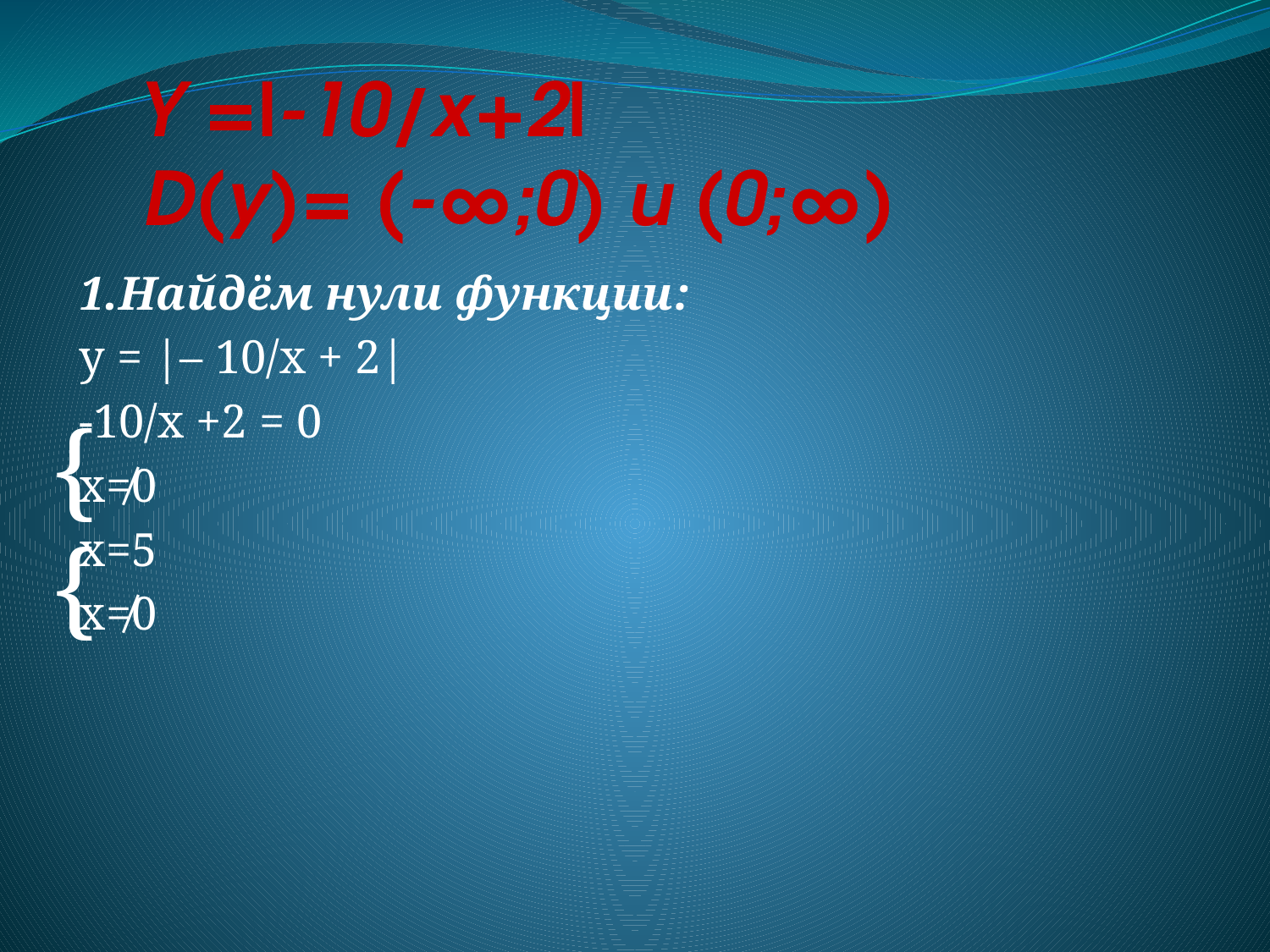

Y =l-10/x+2l
D(y)= (-∞;0) u (0;∞)
1.Найдём нули функции:
y = |– 10/x + 2|
-10/x +2 = 0
x≠0
x=5
x≠0
{

{